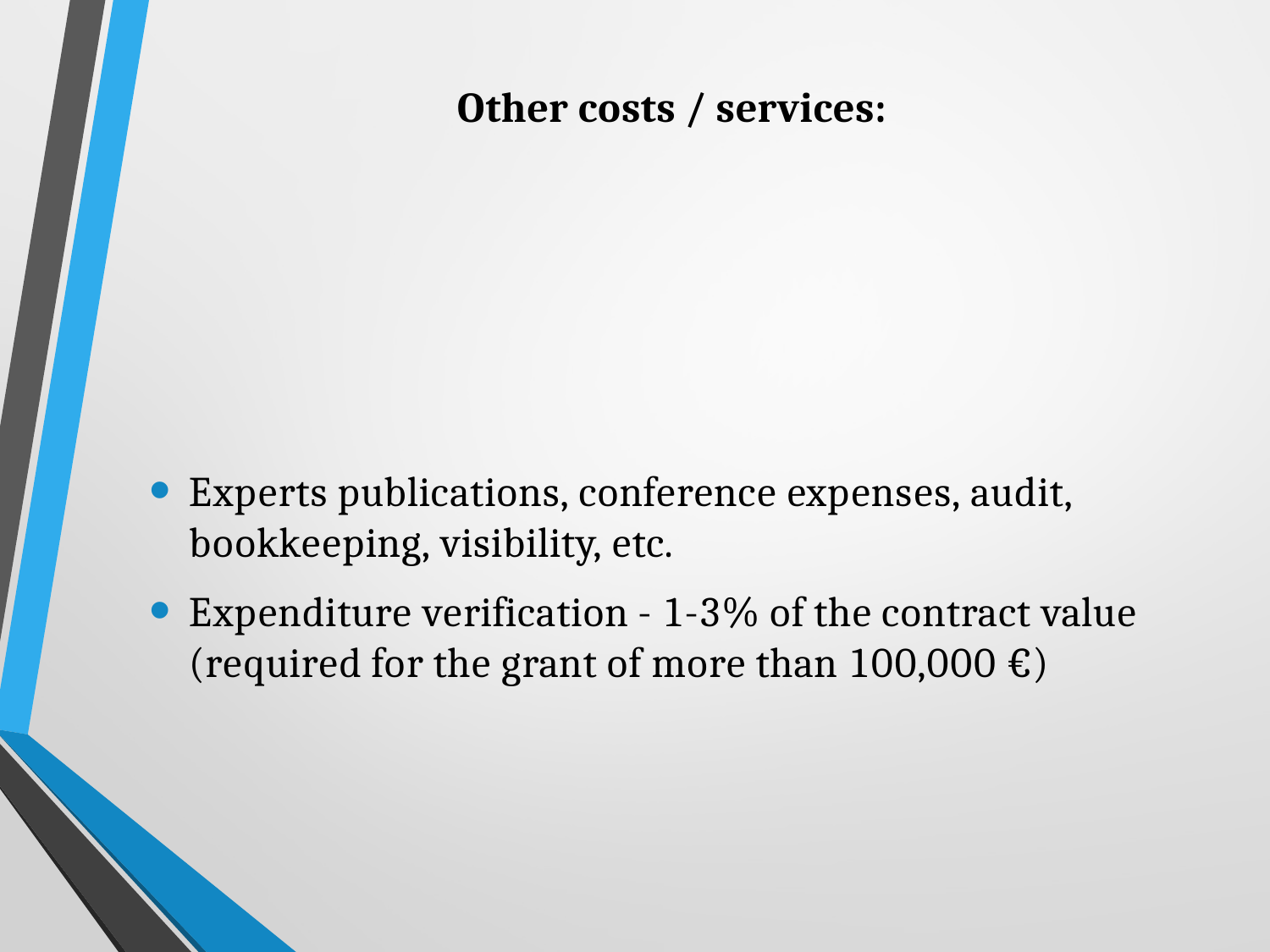

# Other costs / services:
Experts publications, conference expenses, audit, bookkeeping, visibility, etc.
Expenditure verification - 1-3% of the contract value (required for the grant of more than 100,000 €)